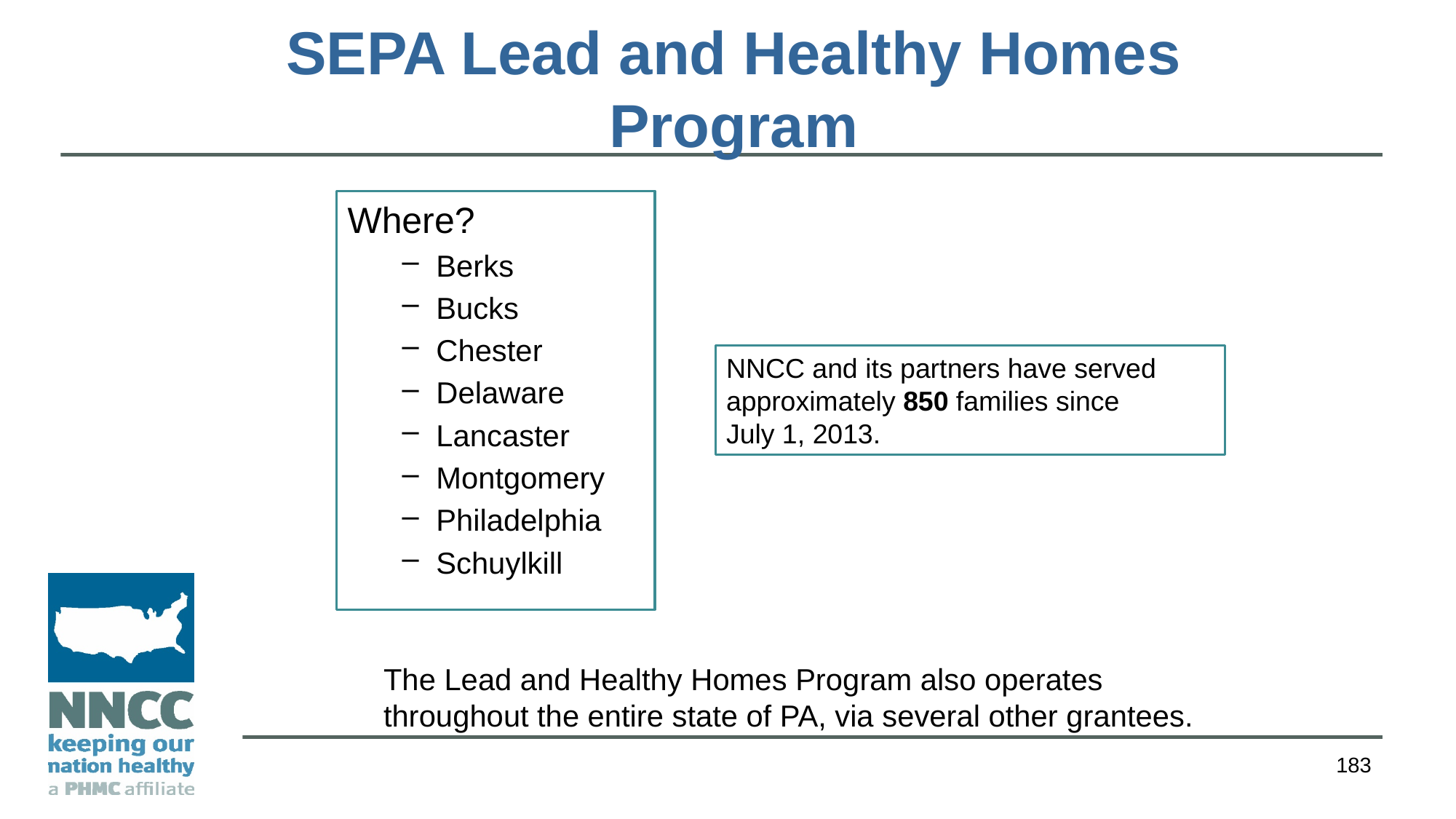

# SEPA Lead and Healthy Homes Program
Where?
Berks
Bucks
Chester
Delaware
Lancaster
Montgomery
Philadelphia
Schuylkill

NNCC and its partners have served approximately 850 families since
July 1, 2013.
The Lead and Healthy Homes Program also operates throughout the entire state of PA, via several other grantees.

183